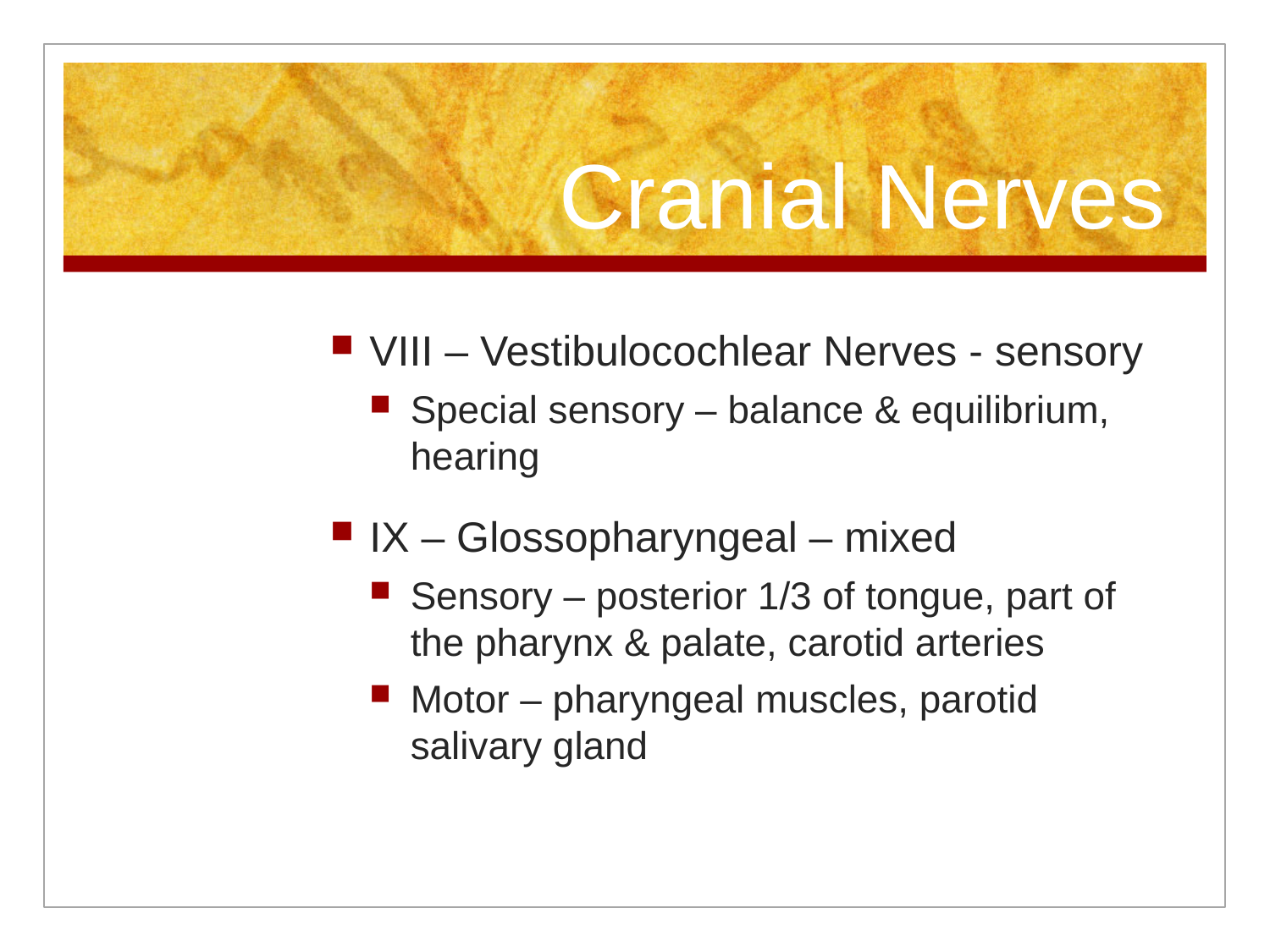

# Cranial Nerves
VIII – Vestibulocochlear Nerves - sensory
Special sensory – balance & equilibrium, hearing
IX – Glossopharyngeal – mixed
Sensory – posterior 1/3 of tongue, part of the pharynx & palate, carotid arteries
Motor – pharyngeal muscles, parotid salivary gland